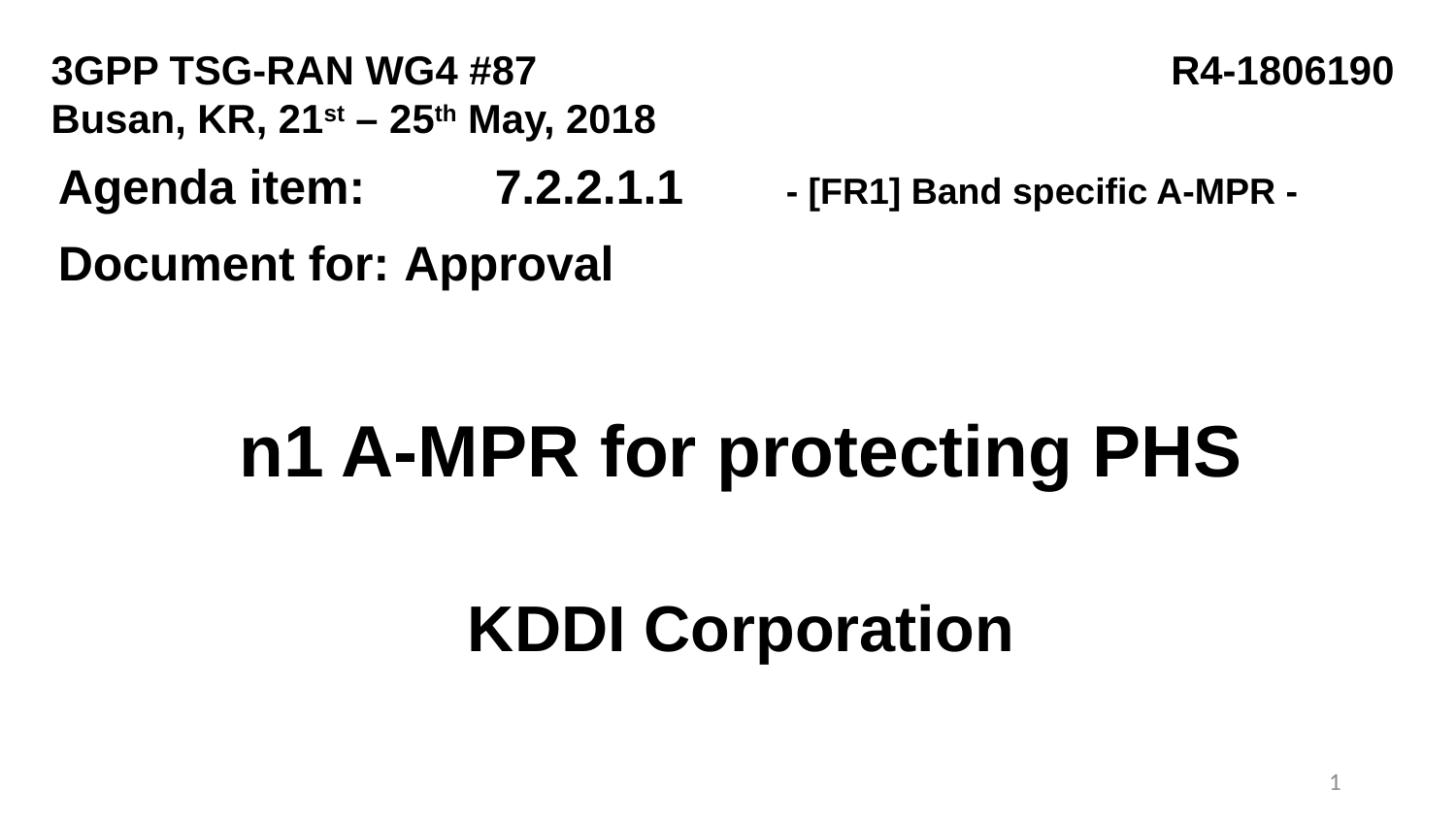

3GPP TSG-RAN WG4 #87			         R4-1806190
Busan, KR, 21st – 25th May, 2018
Agenda item:	7.2.2.1.1	- [FR1] Band specific A-MPR -
Document for:	Approval

n1 A-MPR for protecting PHS

KDDI Corporation
1